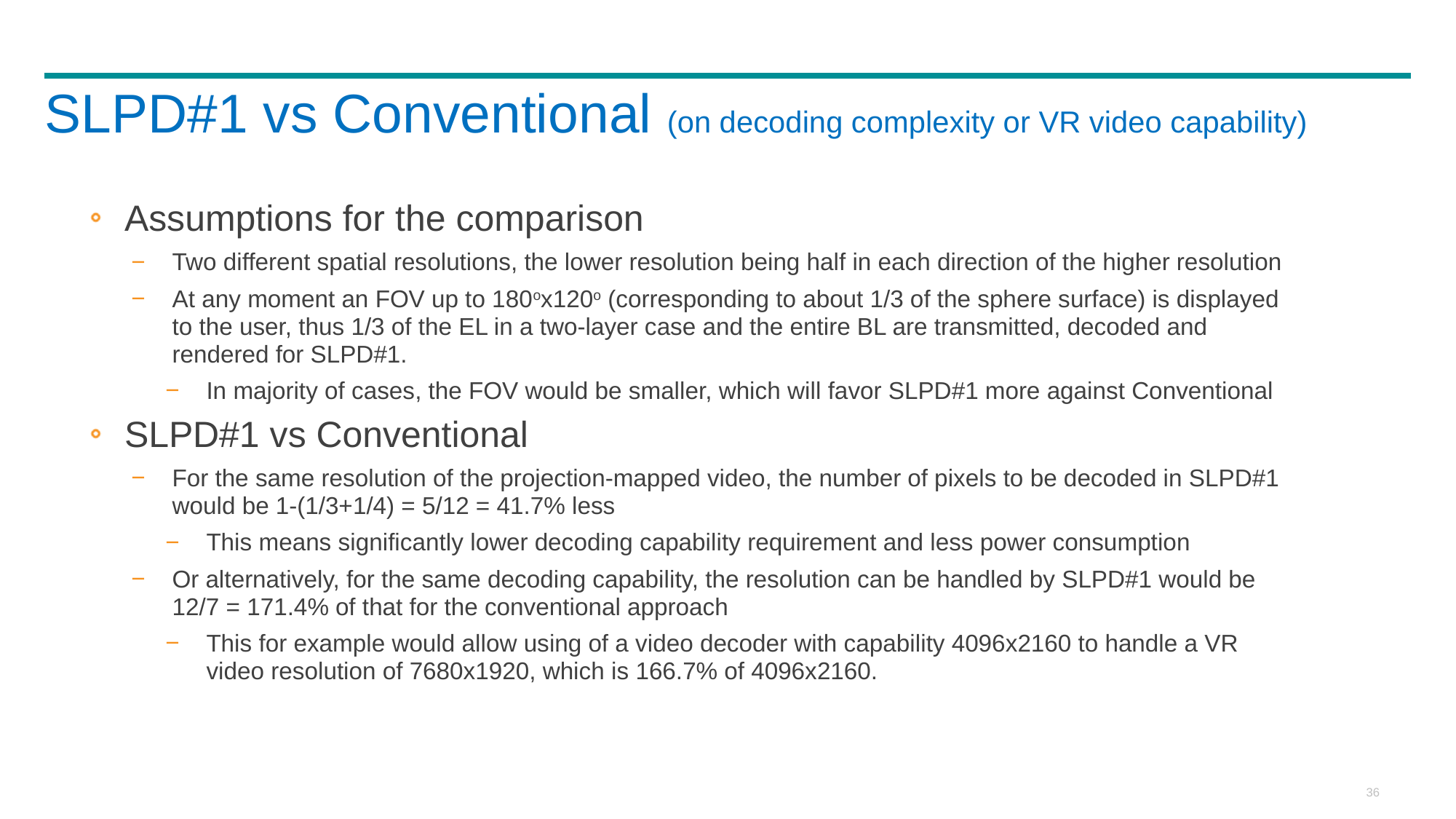

# SLPD#1 vs Conventional (on decoding complexity or VR video capability)
Assumptions for the comparison
Two different spatial resolutions, the lower resolution being half in each direction of the higher resolution
At any moment an FOV up to 180ox120o (corresponding to about 1/3 of the sphere surface) is displayed to the user, thus 1/3 of the EL in a two-layer case and the entire BL are transmitted, decoded and rendered for SLPD#1.
In majority of cases, the FOV would be smaller, which will favor SLPD#1 more against Conventional
SLPD#1 vs Conventional
For the same resolution of the projection-mapped video, the number of pixels to be decoded in SLPD#1 would be 1-(1/3+1/4) = 5/12 = 41.7% less
This means significantly lower decoding capability requirement and less power consumption
Or alternatively, for the same decoding capability, the resolution can be handled by SLPD#1 would be 12/7 = 171.4% of that for the conventional approach
This for example would allow using of a video decoder with capability 4096x2160 to handle a VR video resolution of 7680x1920, which is 166.7% of 4096x2160.